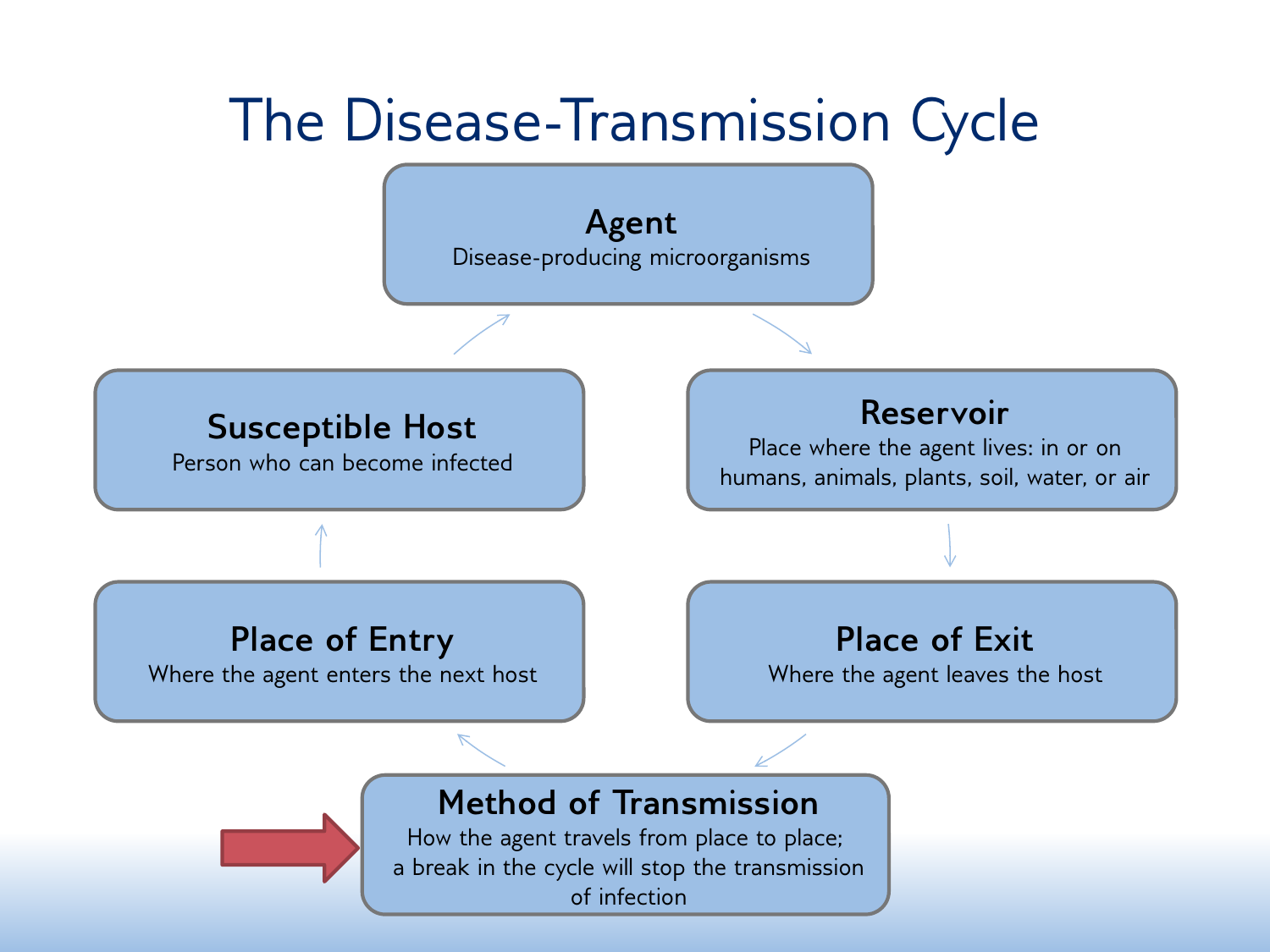

# The Disease-Transmission Cycle
Agent
Disease-producing microorganisms
Reservoir
Place where the agent lives: in or on humans, animals, plants, soil, water, or air
Place of Exit
Where the agent leaves the host
Method of Transmission
How the agent travels from place to place;
a break in the cycle will stop the transmission of infection
Place of Entry
Where the agent enters the next host
Susceptible Host
Person who can become infected